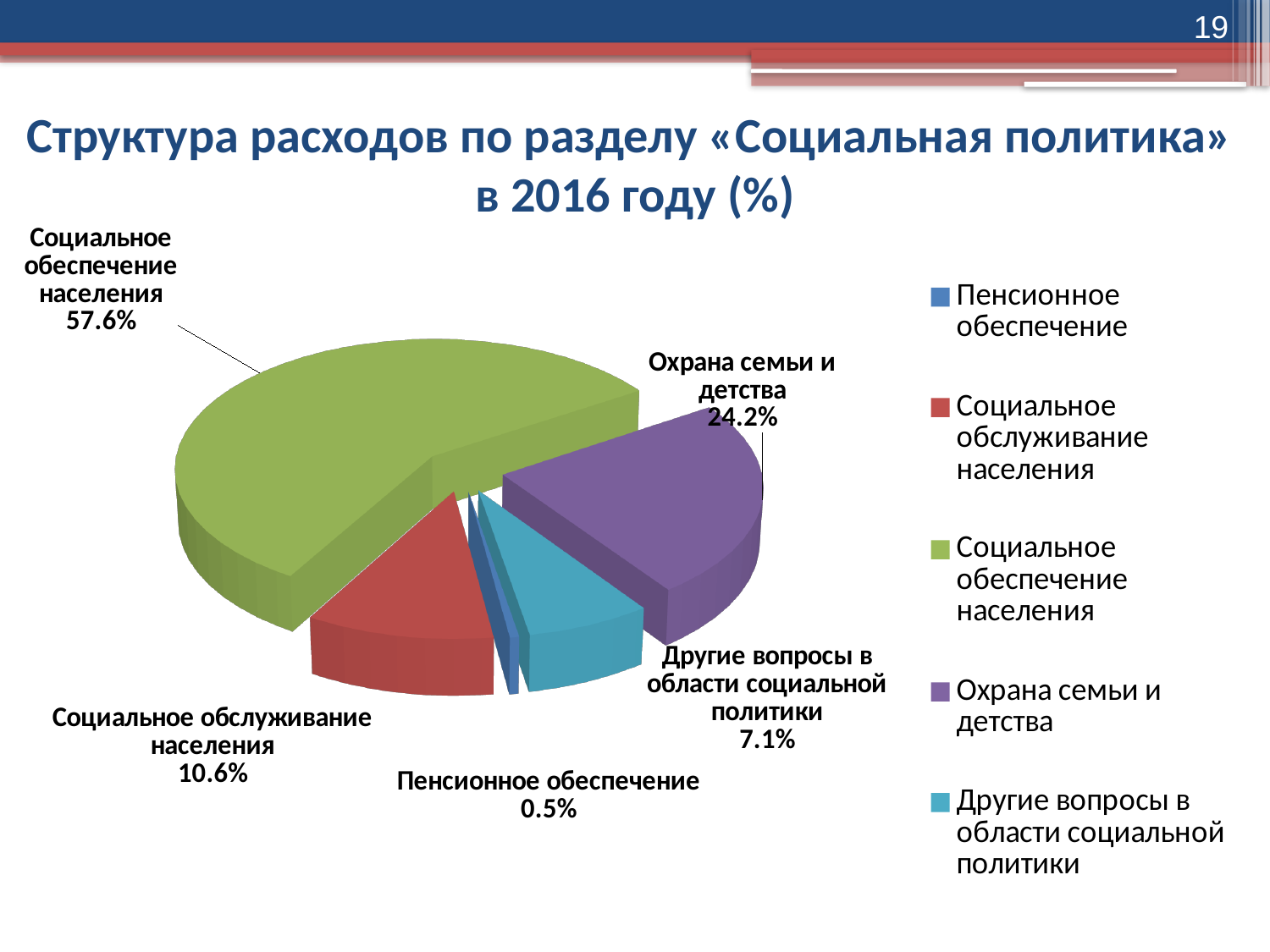

19
# Структура расходов по разделу «Социальная политика» в 2016 году (%)

[unsupported chart]